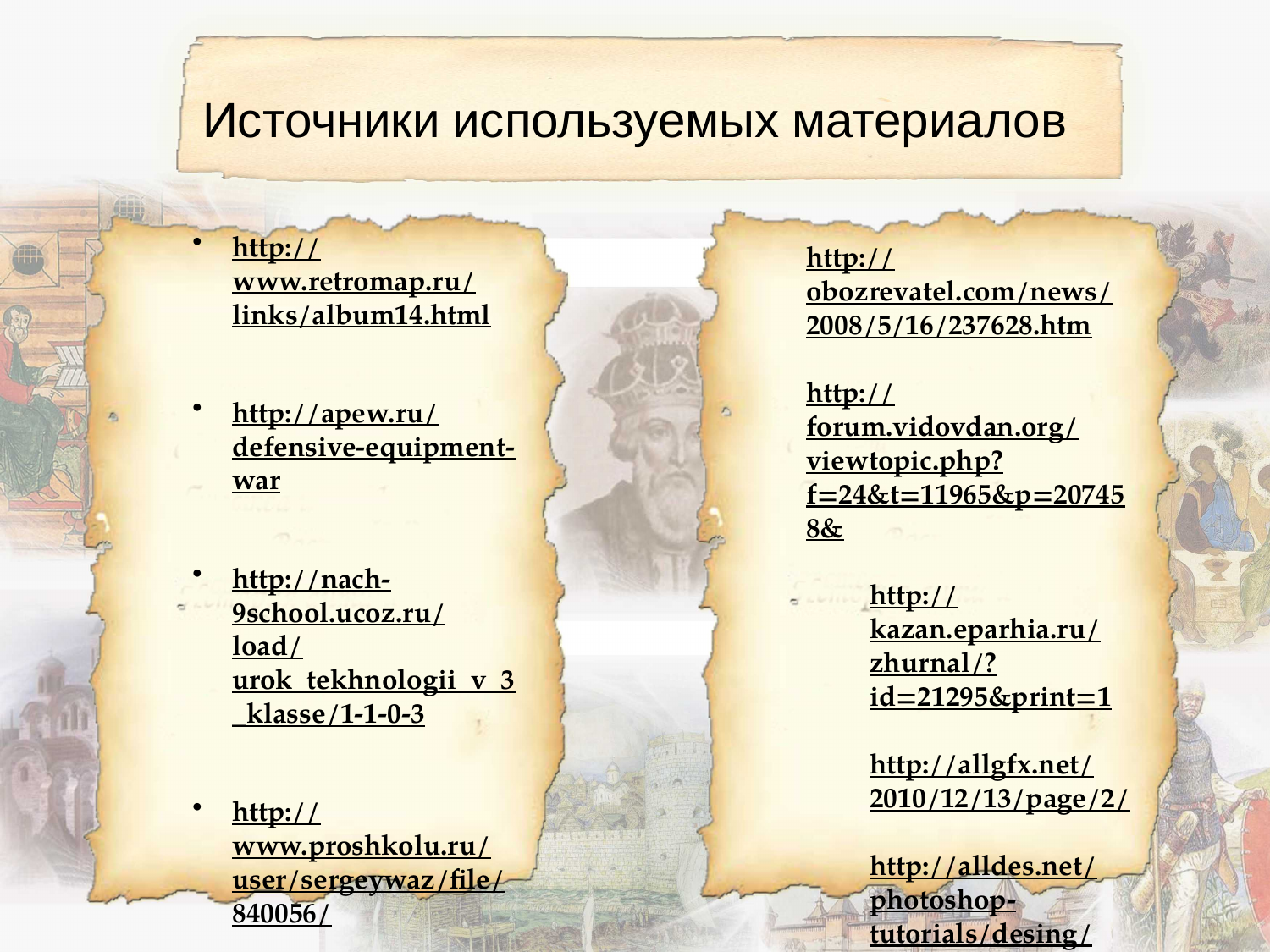

# Источники используемых материалов
http://www.retromap.ru/links/album14.html

http://apew.ru/defensive-equipment-war

http://nach-9school.ucoz.ru/load/urok_tekhnologii_v_3_klasse/1-1-0-3

http://www.proshkolu.ru/user/sergeywaz/file/840056/

http://rufoto.eu/domain/g-vik.narod.ru/

http://obozrevatel.com/news/2008/5/16/237628.htm

http://forum.vidovdan.org/viewtopic.php?f=24&t=11965&p=207458&

http://kazan.eparhia.ru/zhurnal/?id=21295&print=1

http://allgfx.net/2010/12/13/page/2/

http://alldes.net/photoshop-tutorials/desing/dizain-saita-stilie-staroi-bumaghi.html